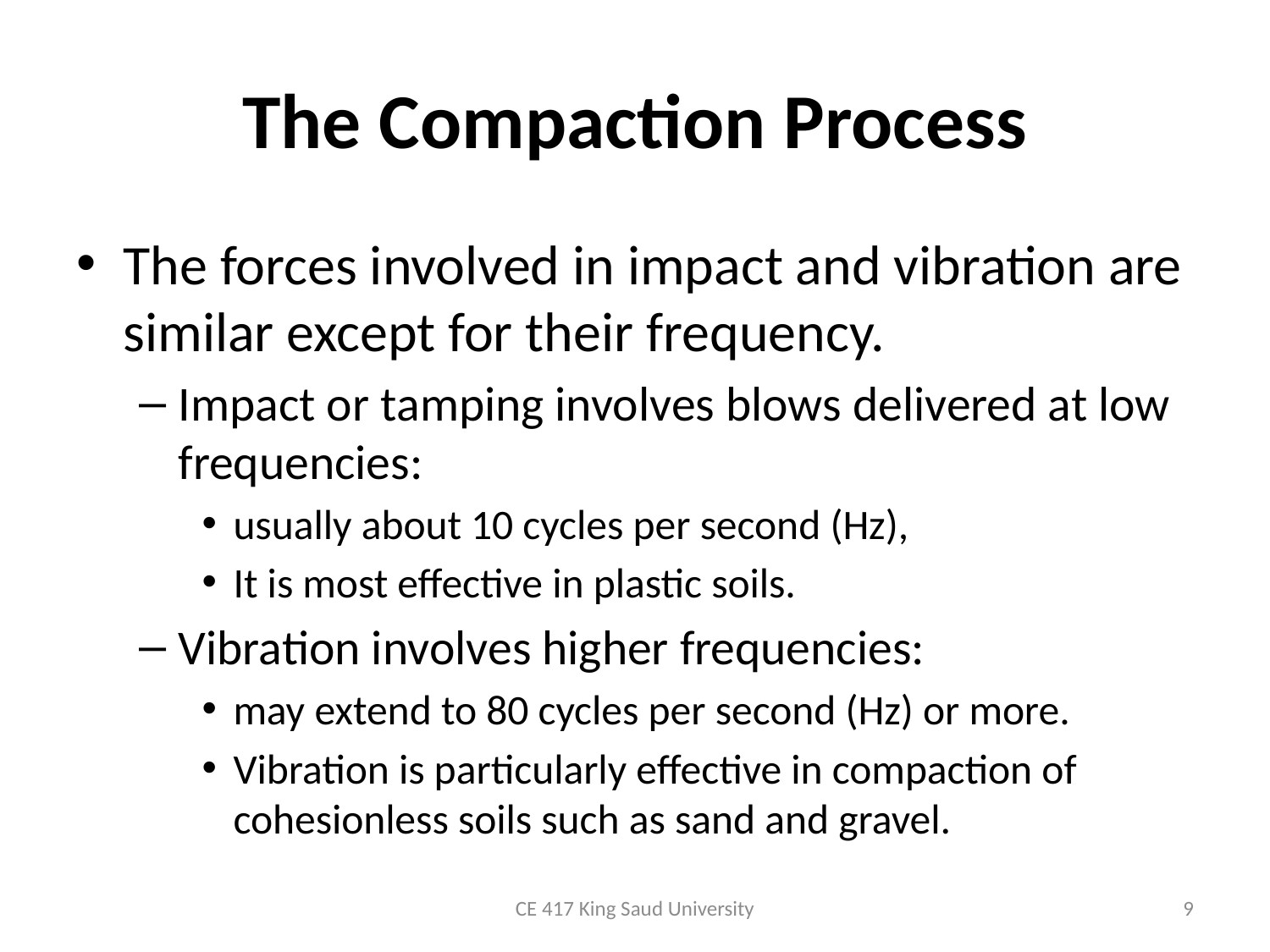

# The Compaction Process
The forces involved in impact and vibration are similar except for their frequency.
Impact or tamping involves blows delivered at low frequencies:
usually about 10 cycles per second (Hz),
It is most effective in plastic soils.
Vibration involves higher frequencies:
may extend to 80 cycles per second (Hz) or more.
Vibration is particularly effective in compaction of cohesionless soils such as sand and gravel.
CE 417 King Saud University
9